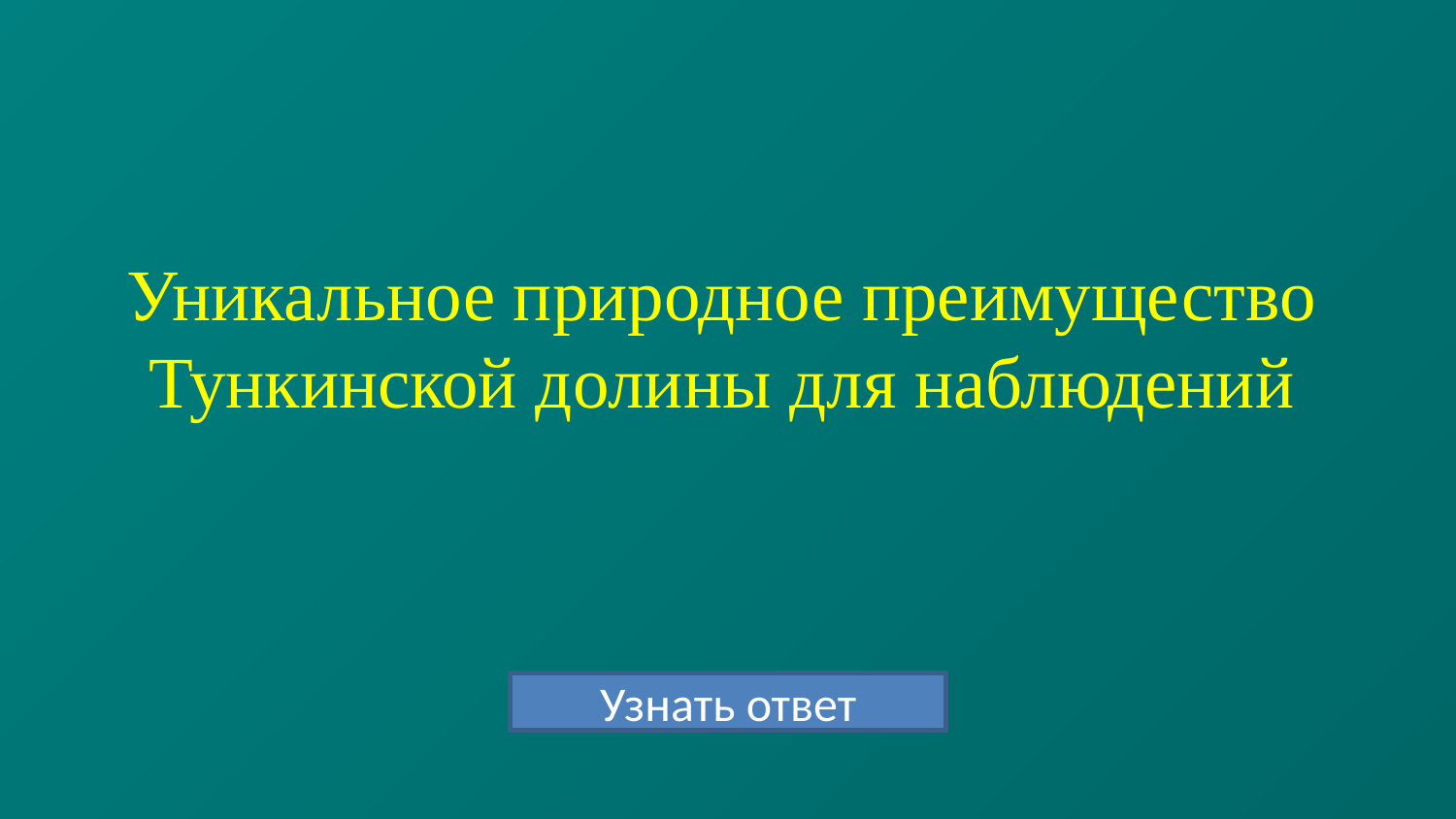

# Уникальное природное преимущество Тункинской долины для наблюдений